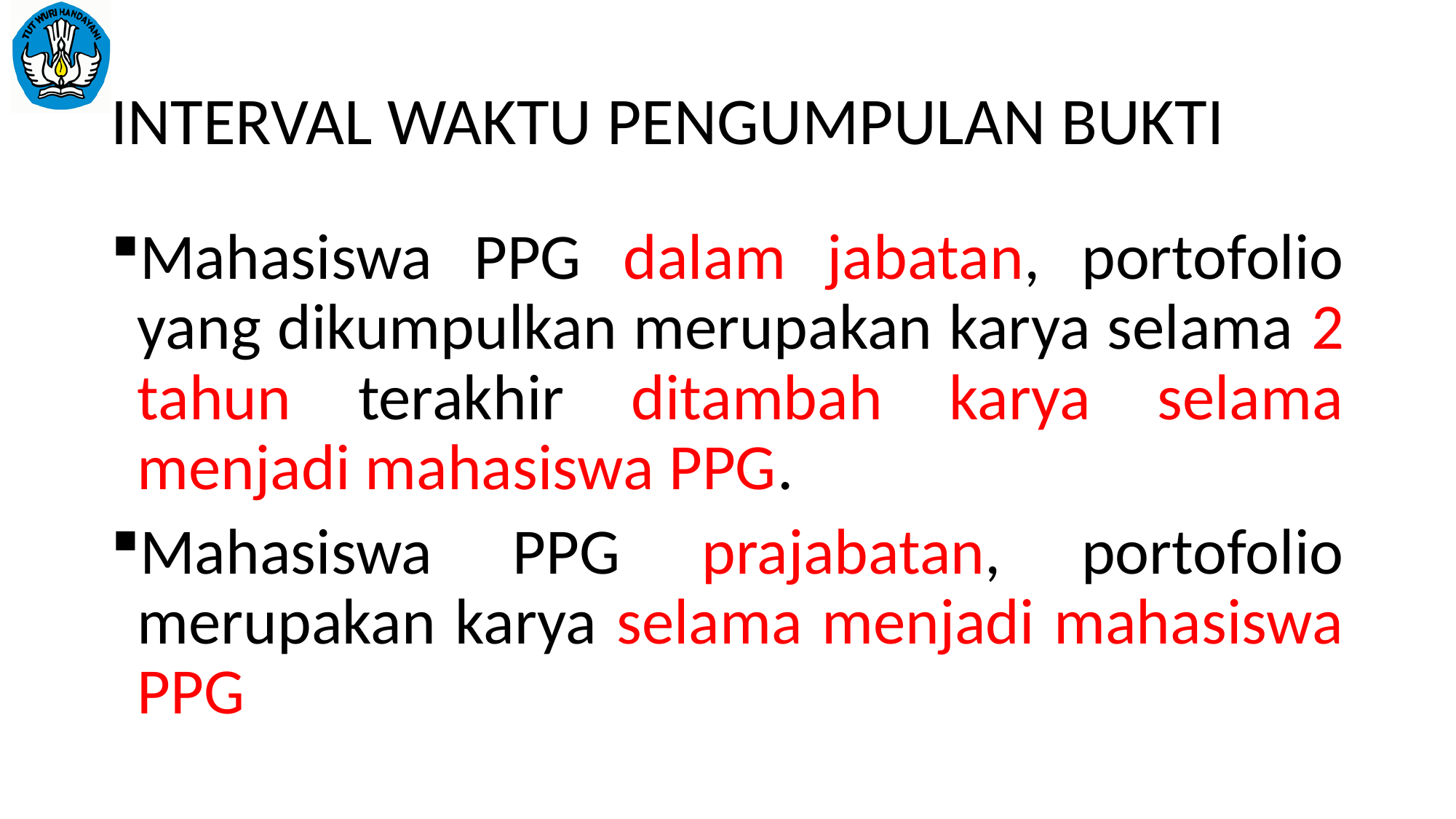

# INTERVAL WAKTU PENGUMPULAN BUKTI
Mahasiswa PPG dalam jabatan, portofolio yang dikumpulkan merupakan karya selama 2 tahun terakhir ditambah karya selama menjadi mahasiswa PPG.
Mahasiswa PPG prajabatan, portofolio merupakan karya selama menjadi mahasiswa PPG